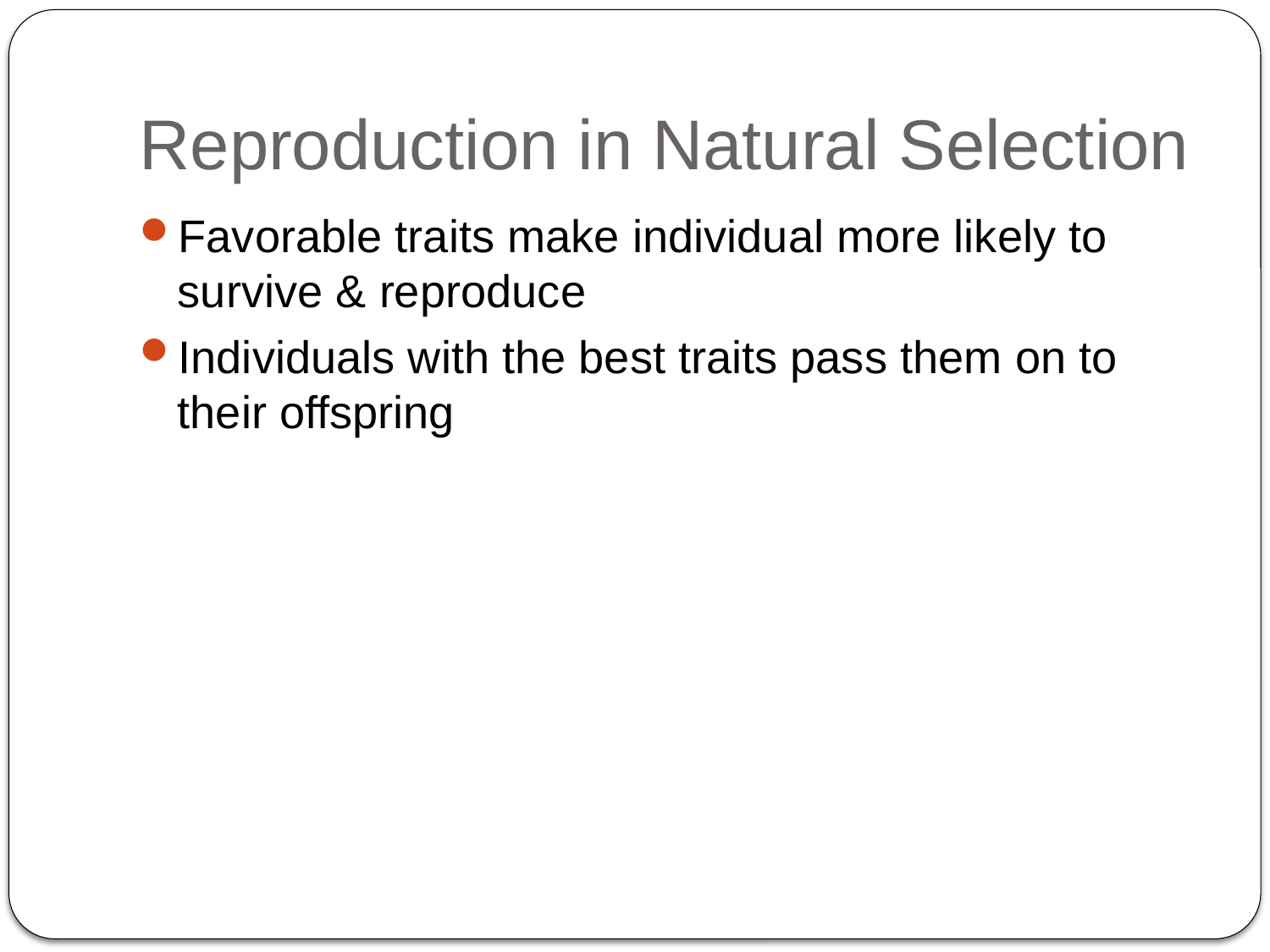

# Reproduction in Natural Selection
Favorable traits make individual more likely to survive & reproduce
Individuals with the best traits pass them on to their offspring